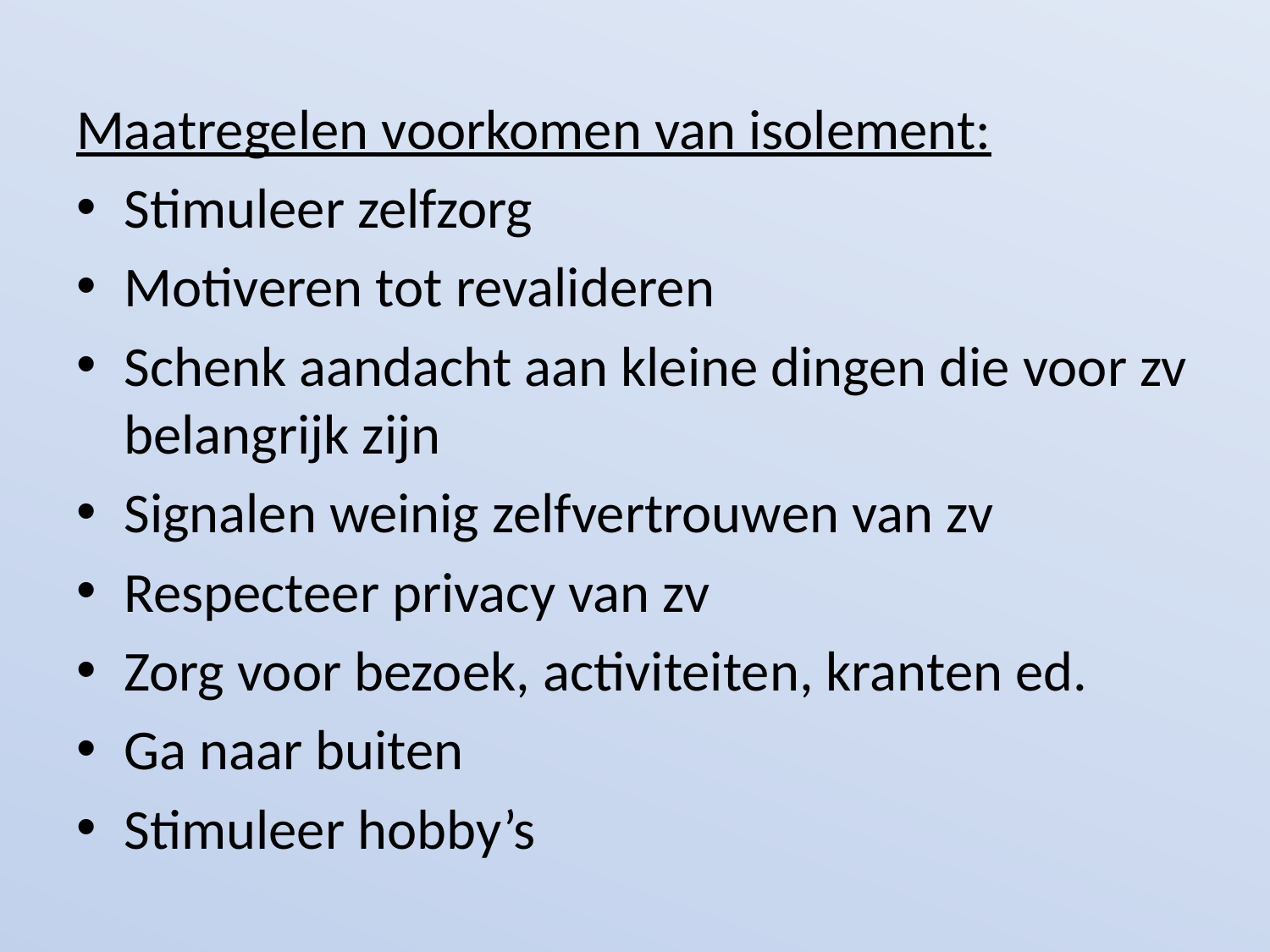

#
Maatregelen voorkomen van isolement:
Stimuleer zelfzorg
Motiveren tot revalideren
Schenk aandacht aan kleine dingen die voor zv belangrijk zijn
Signalen weinig zelfvertrouwen van zv
Respecteer privacy van zv
Zorg voor bezoek, activiteiten, kranten ed.
Ga naar buiten
Stimuleer hobby’s